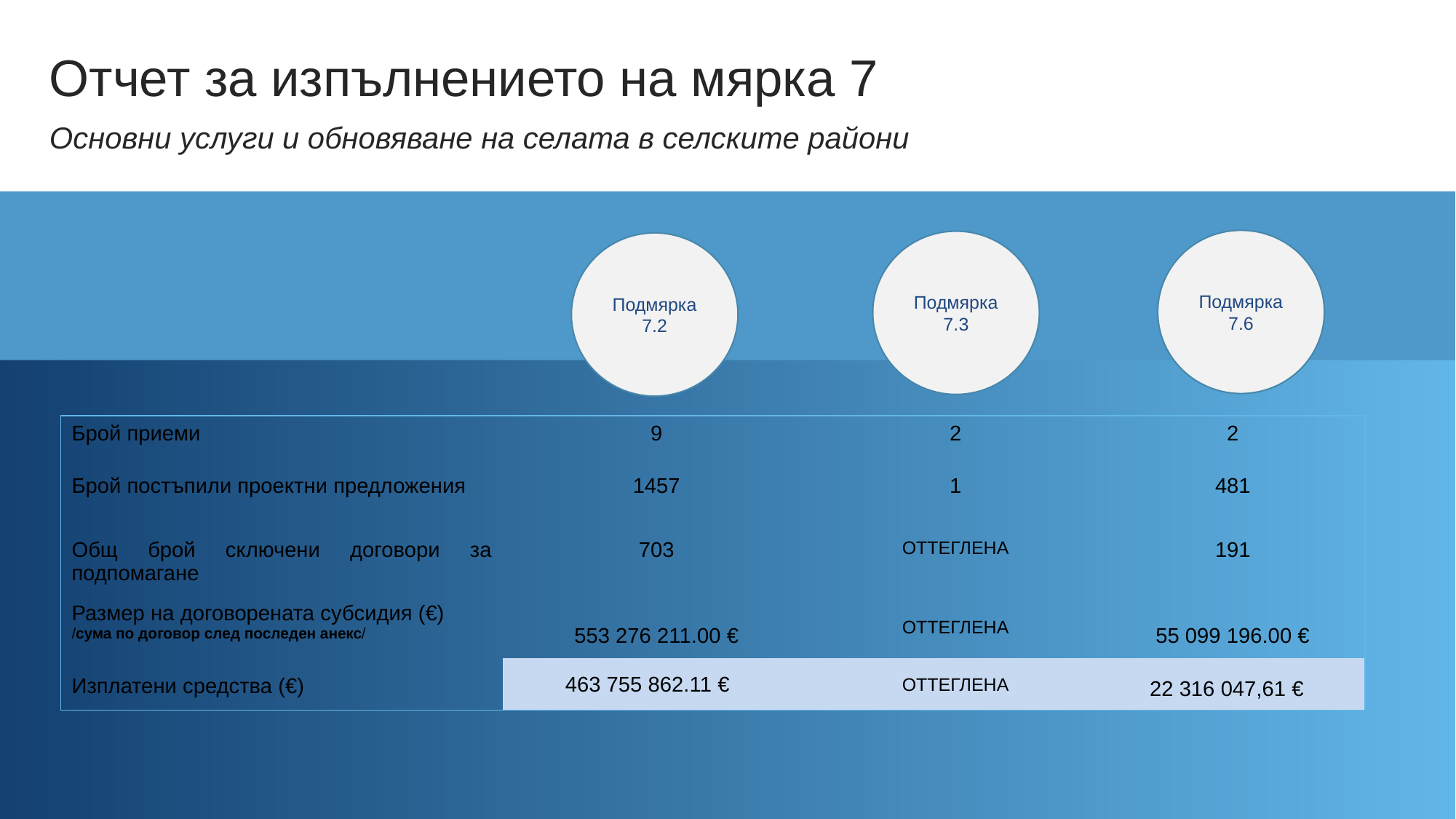

Отчет за изпълнението на мярка 7
Основни услуги и обновяване на селата в селските райони

Подмярка
7.6
Подмярка 7.3
Подмярка 7.2
| Брой приеми | 9 | 2 | 2 |
| --- | --- | --- | --- |
| Брой постъпили проектни предложения | 1457 | 1 | 481 |
| Общ брой сключени договори за подпомагане | 703 | ОТТЕГЛЕНА | 191 |
| Размер на договорената субсидия (€) /сума по договор след последен анекс/ | 553 276 211.00 € | ОТТЕГЛЕНА | 55 099 196.00 € |
| Изплатени средства (€) | 463 755 862.11 € | ОТТЕГЛЕНА | 22 316 047,61 € |